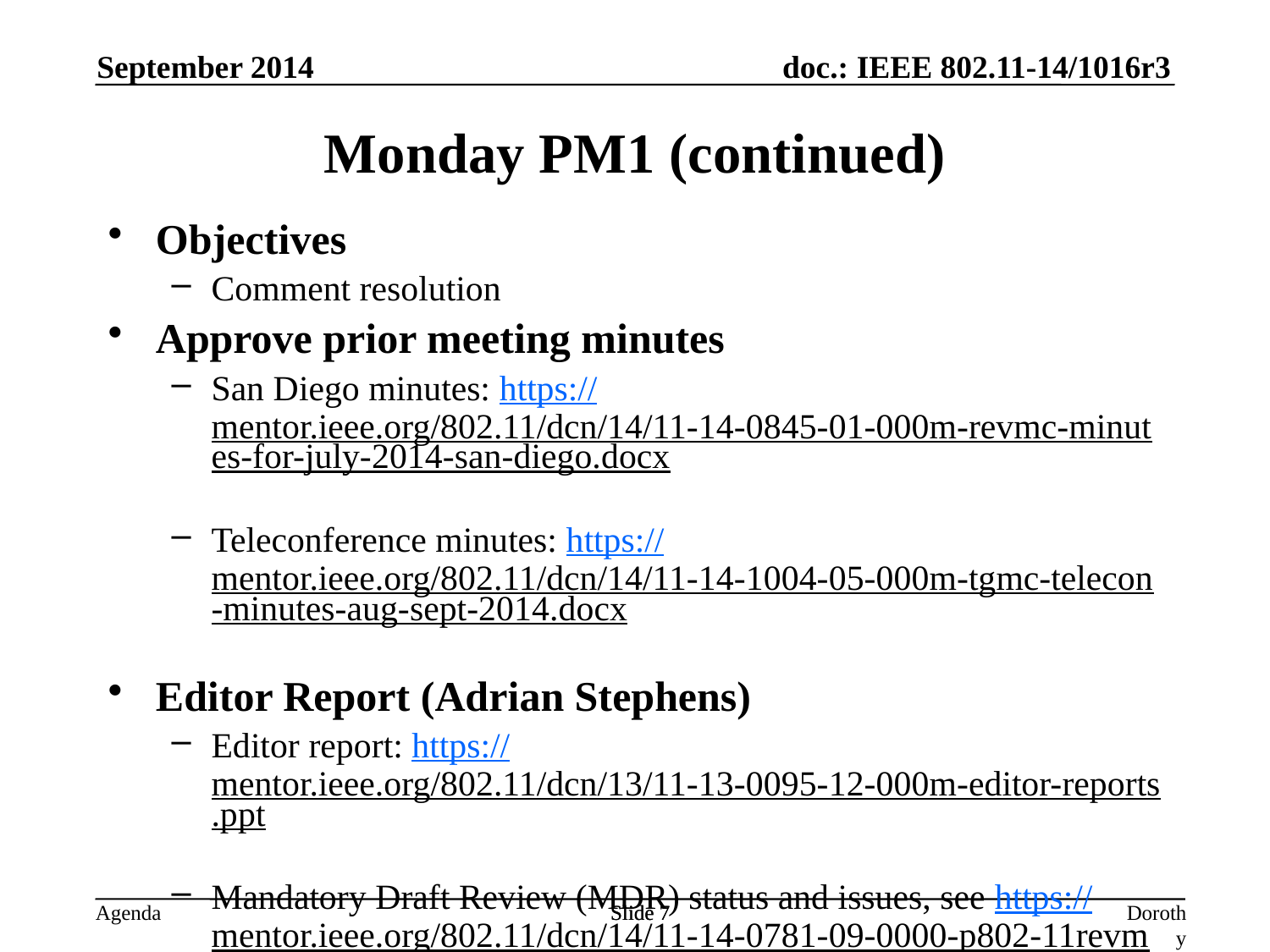

Monday PM1 (continued)
September 2014
Objectives
Comment resolution
Approve prior meeting minutes
San Diego minutes: https://mentor.ieee.org/802.11/dcn/14/11-14-0845-01-000m-revmc-minutes-for-july-2014-san-diego.docx
Teleconference minutes: https://mentor.ieee.org/802.11/dcn/14/11-14-1004-05-000m-tgmc-telecon-minutes-aug-sept-2014.docx
Editor Report (Adrian Stephens)
Editor report: https://mentor.ieee.org/802.11/dcn/13/11-13-0095-12-000m-editor-reports.ppt
Mandatory Draft Review (MDR) status and issues, see https://mentor.ieee.org/802.11/dcn/14/11-14-0781-09-0000-p802-11revmc-mdr-report.doc
Slide 7
Slide 7
Dorothy Stanley, Aruba Networks